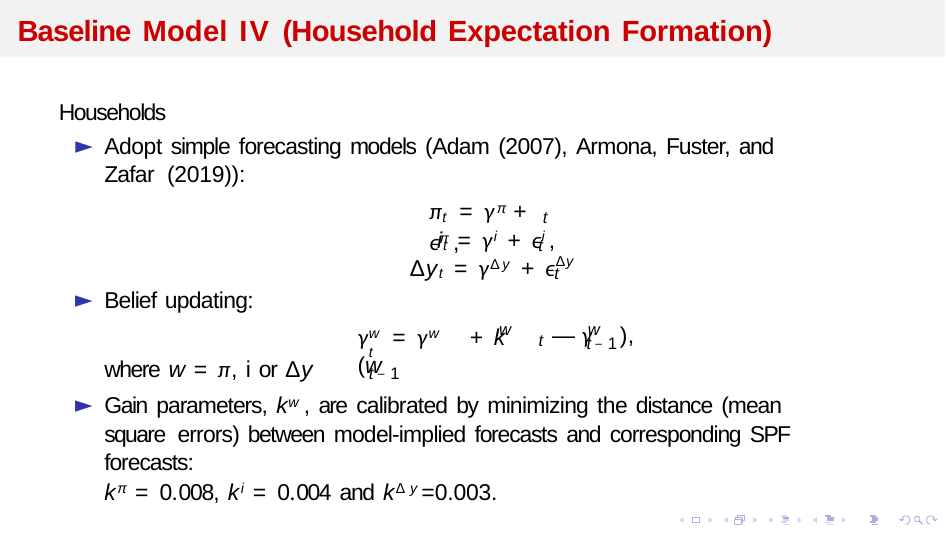

# Baseline Model IV (Household Expectation Formation)
Households
Adopt simple forecasting models (Adam (2007), Armona, Fuster, and Zafar  (2019)):
πt  = γπ + ϵπ ,
t
it = γi + ϵi ,
t
∆yt = γ∆y + ϵ∆y
t
Belief updating:
w
w
γw = γw	+ k (w
— γ	),
t
t	t−1
t−1
where w = π, i or ∆y
Gain parameters, kw , are calibrated by minimizing the distance (mean square  errors) between model-implied forecasts and corresponding SPF forecasts:
kπ  = 0.008, ki  = 0.004 and k∆y =0.003.